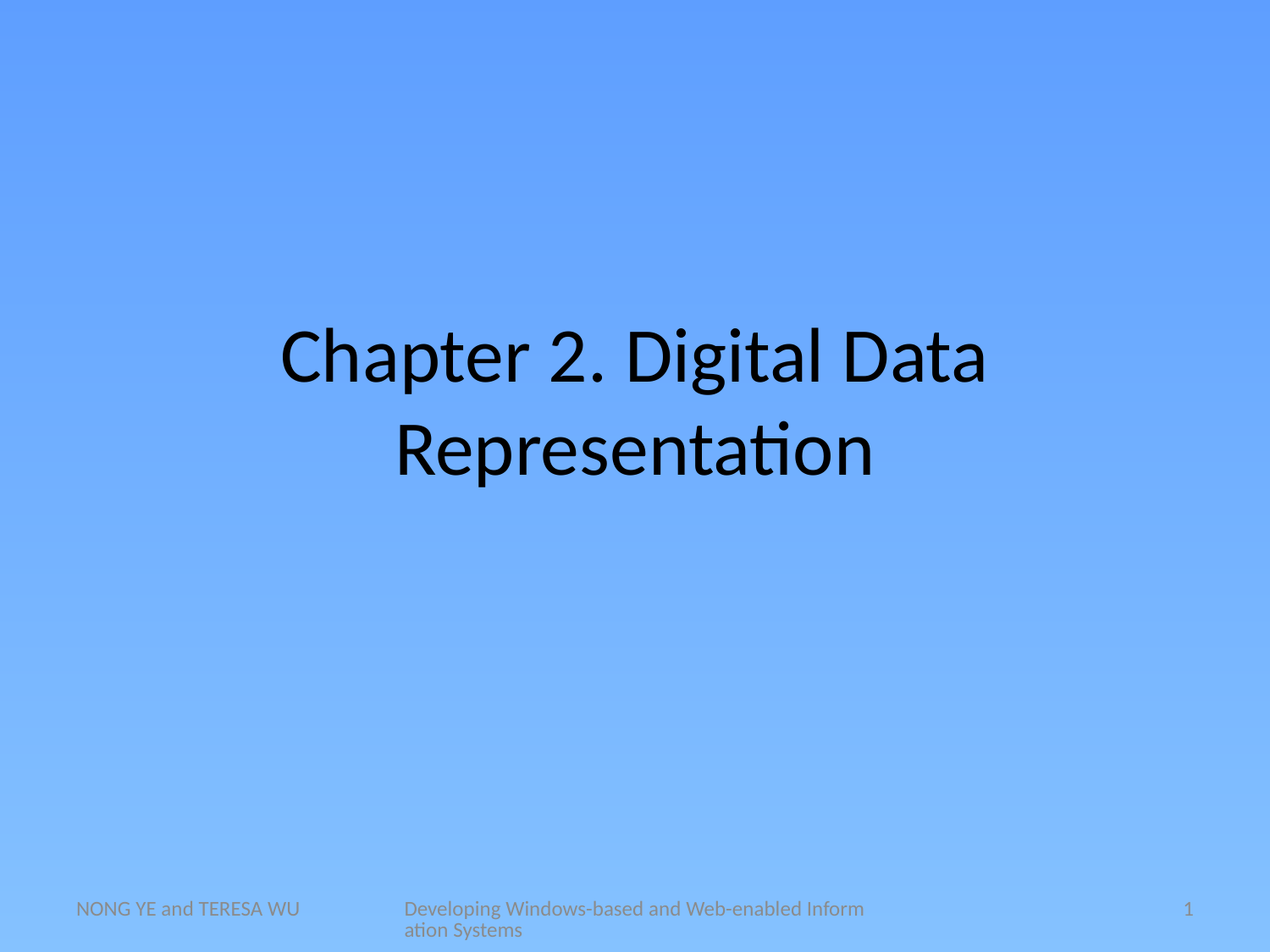

# Chapter 2. Digital Data Representation
NONG YE and TERESA WU
Developing Windows-based and Web-enabled Information Systems
1